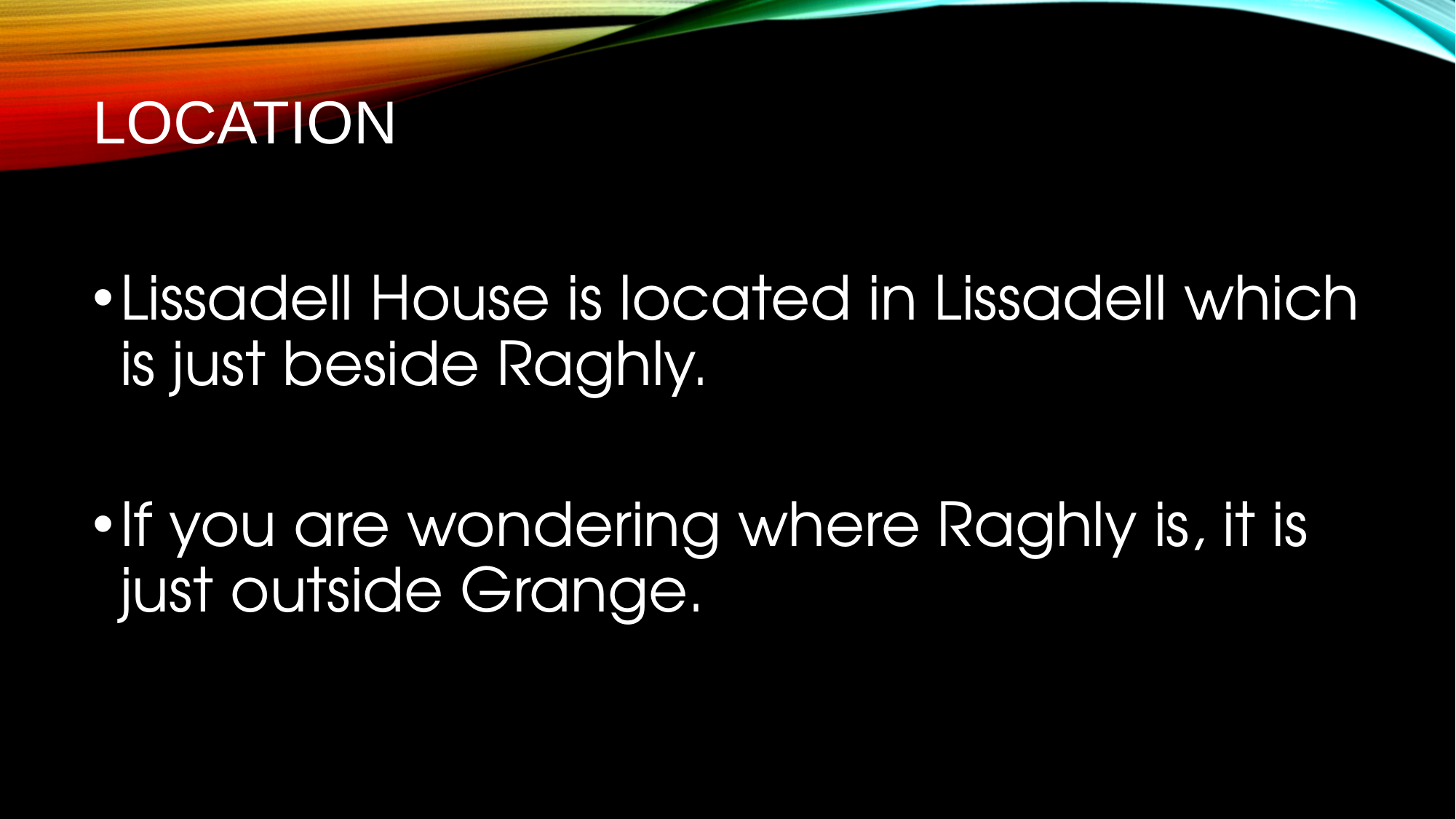

# Location
Lissadell House is located in Lissadell which is just beside Raghly.

If you are wondering where Raghly is, it is just outside Grange.